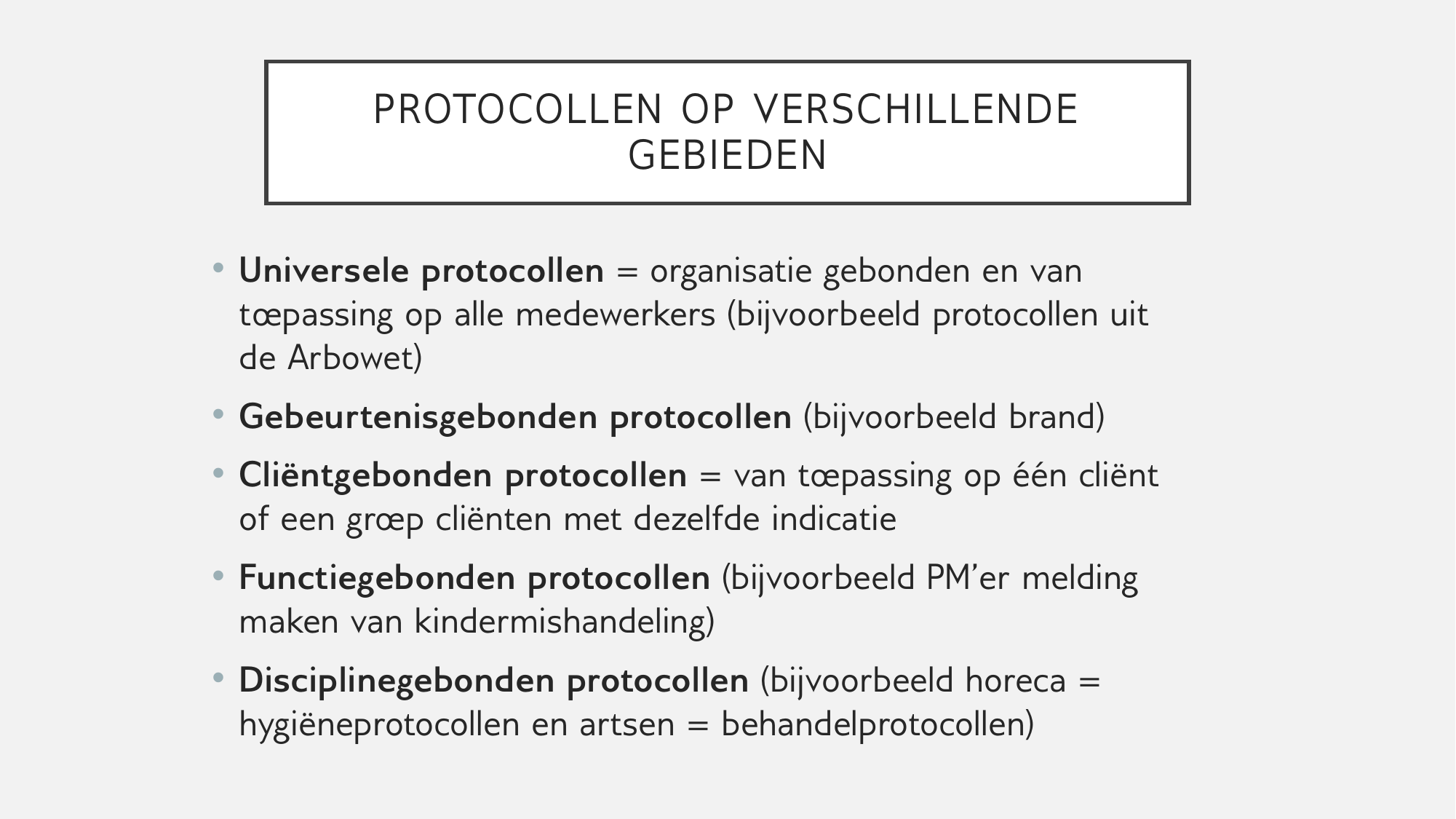

# Protocollen op verschillende gebieden
Universele protocollen = organisatie gebonden en van toepassing op alle medewerkers (bijvoorbeeld protocollen uit de Arbowet)
Gebeurtenisgebonden protocollen (bijvoorbeeld brand)
Cliëntgebonden protocollen = van toepassing op één cliënt of een groep cliënten met dezelfde indicatie
Functiegebonden protocollen (bijvoorbeeld PM’er melding maken van kindermishandeling)
Disciplinegebonden protocollen (bijvoorbeeld horeca = hygiëneprotocollen en artsen = behandelprotocollen)